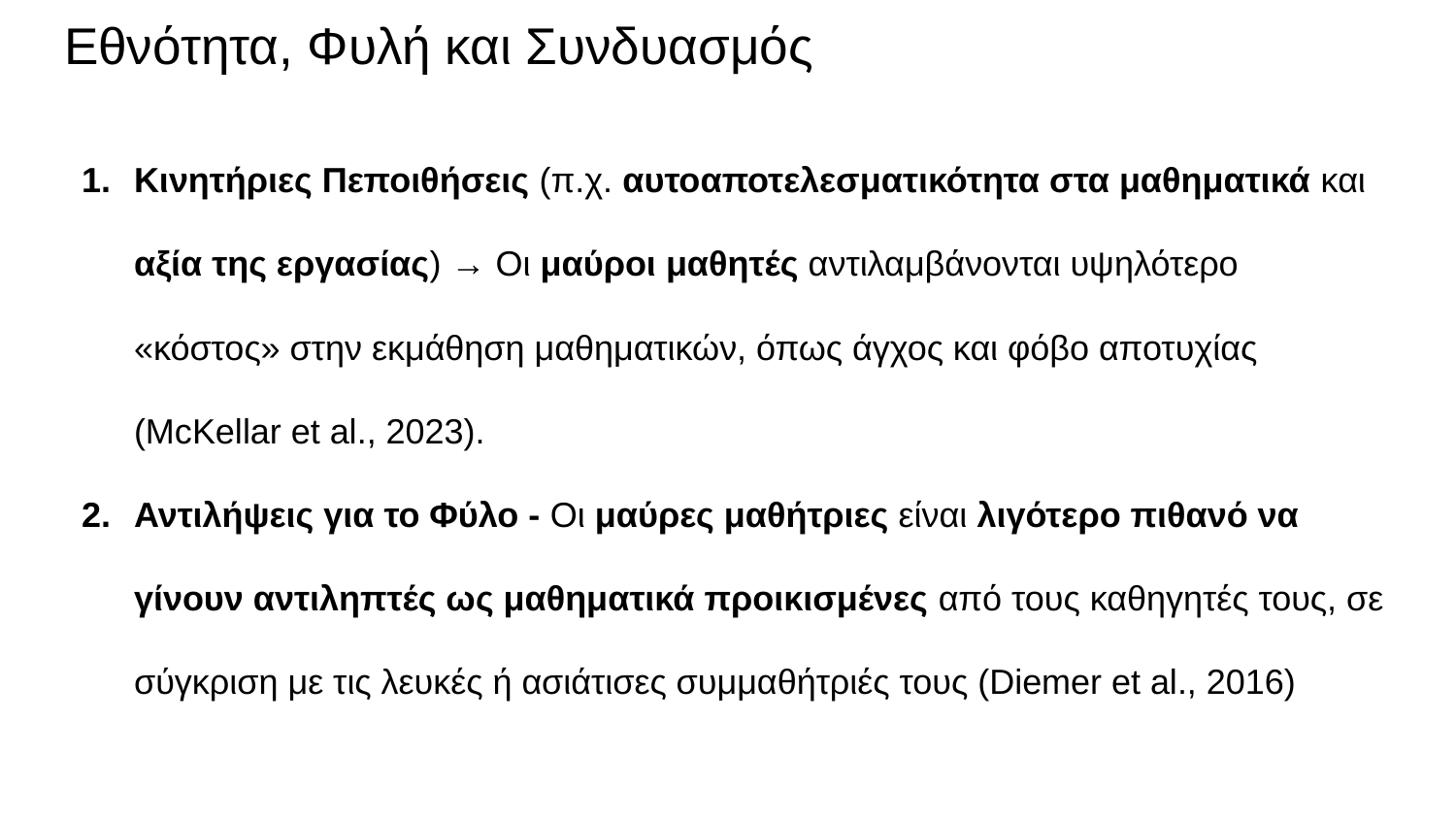

# Εθνότητα, Φυλή και Συνδυασμός
Κινητήριες Πεποιθήσεις (π.χ. αυτοαποτελεσματικότητα στα μαθηματικά και αξία της εργασίας) → Οι μαύροι μαθητές αντιλαμβάνονται υψηλότερο «κόστος» στην εκμάθηση μαθηματικών, όπως άγχος και φόβο αποτυχίας (McKellar et al., 2023).
Αντιλήψεις για το Φύλο - Οι μαύρες μαθήτριες είναι λιγότερο πιθανό να γίνουν αντιληπτές ως μαθηματικά προικισμένες από τους καθηγητές τους, σε σύγκριση με τις λευκές ή ασιάτισες συμμαθήτριές τους (Diemer et al., 2016)